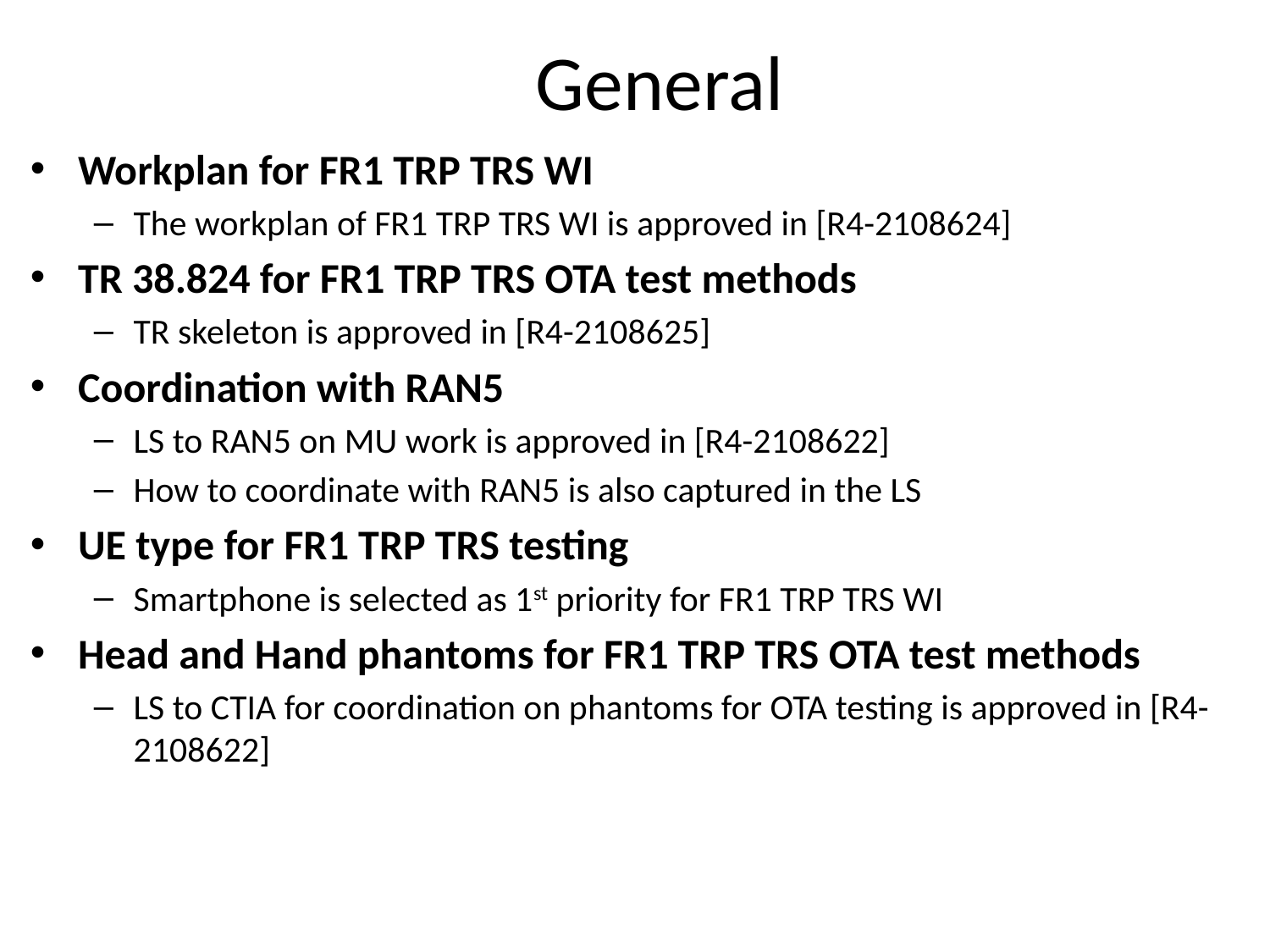

# General
Workplan for FR1 TRP TRS WI
The workplan of FR1 TRP TRS WI is approved in [R4-2108624]
TR 38.824 for FR1 TRP TRS OTA test methods
TR skeleton is approved in [R4-2108625]
Coordination with RAN5
LS to RAN5 on MU work is approved in [R4-2108622]
How to coordinate with RAN5 is also captured in the LS
UE type for FR1 TRP TRS testing
Smartphone is selected as 1st priority for FR1 TRP TRS WI
Head and Hand phantoms for FR1 TRP TRS OTA test methods
LS to CTIA for coordination on phantoms for OTA testing is approved in [R4-2108622]